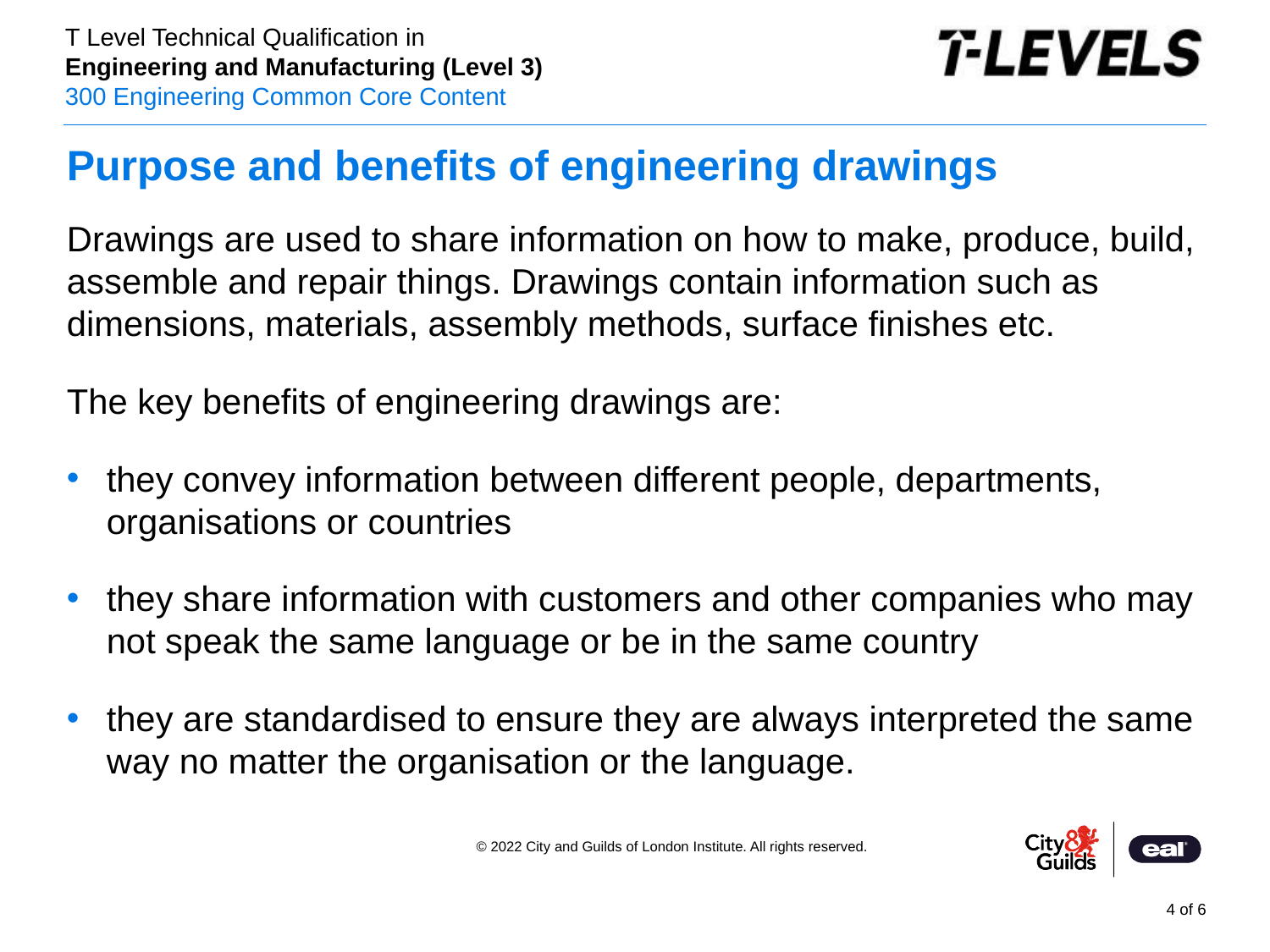

Purpose and benefits of engineering drawings
Drawings are used to share information on how to make, produce, build, assemble and repair things. Drawings contain information such as dimensions, materials, assembly methods, surface finishes etc.
The key benefits of engineering drawings are:
they convey information between different people, departments, organisations or countries
they share information with customers and other companies who may not speak the same language or be in the same country
they are standardised to ensure they are always interpreted the same way no matter the organisation or the language.

PowerPoint presentation